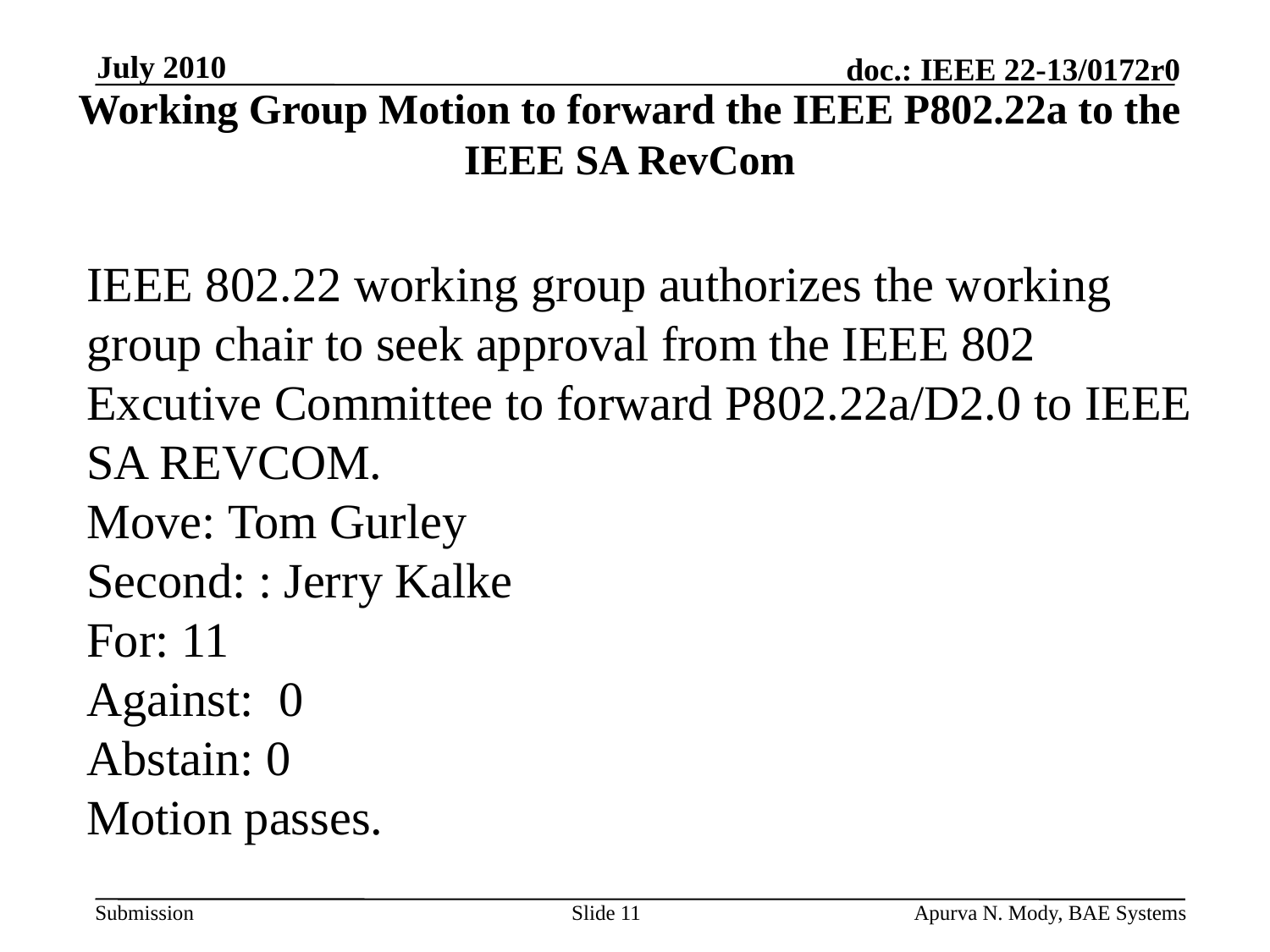

July 2010
# Working Group Motion to forward the IEEE P802.22a to the IEEE SA RevCom
IEEE 802.22 working group authorizes the working group chair to seek approval from the IEEE 802 Excutive Committee to forward P802.22a/D2.0 to IEEE SA REVCOM.
Move: Tom Gurley
Second: : Jerry Kalke
For: 11
Against:  0
Abstain: 0
Motion passes.
Slide 11
Apurva N. Mody, BAE Systems